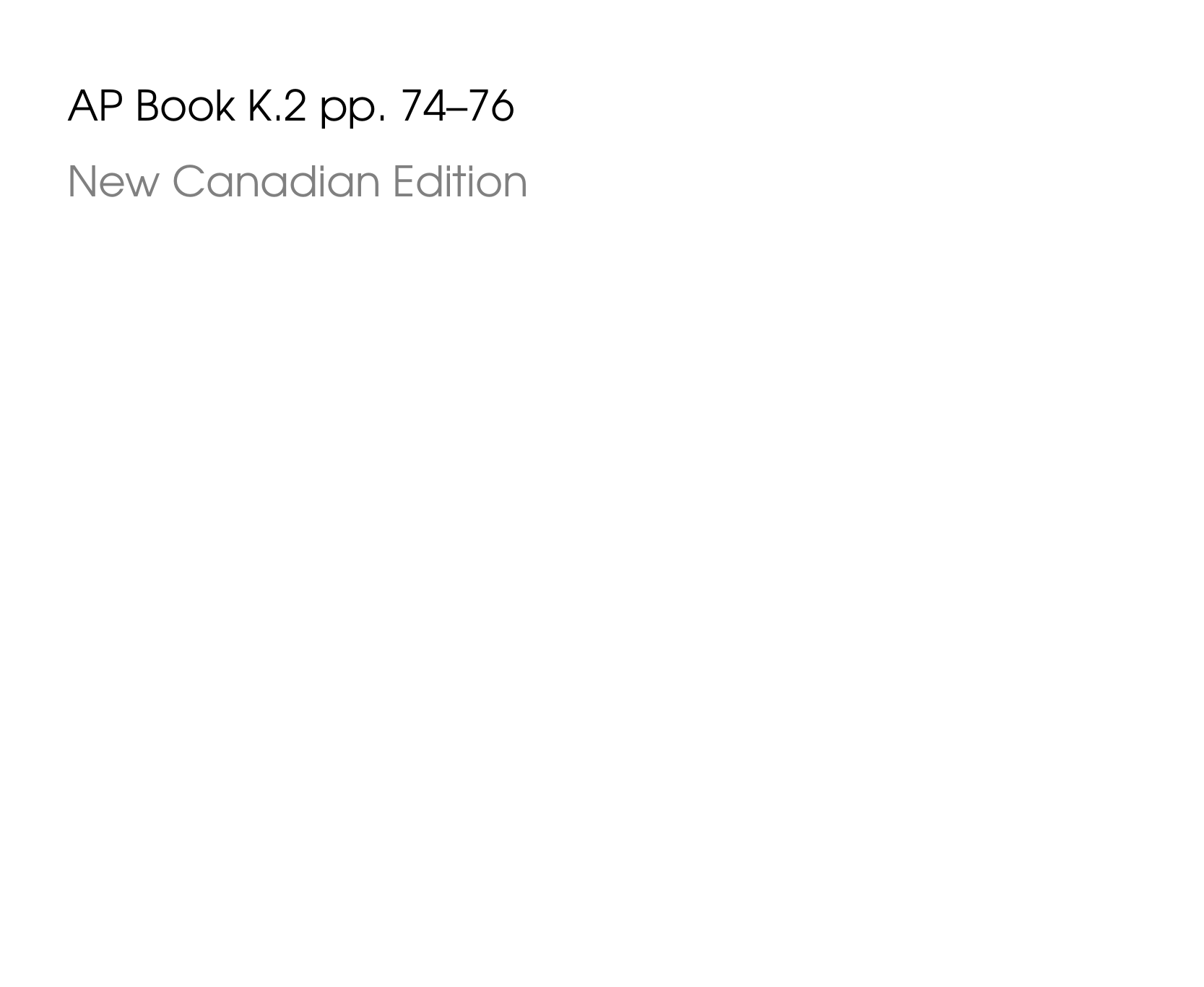

AP Book K.2 pp. 74–76
New Canadian Edition